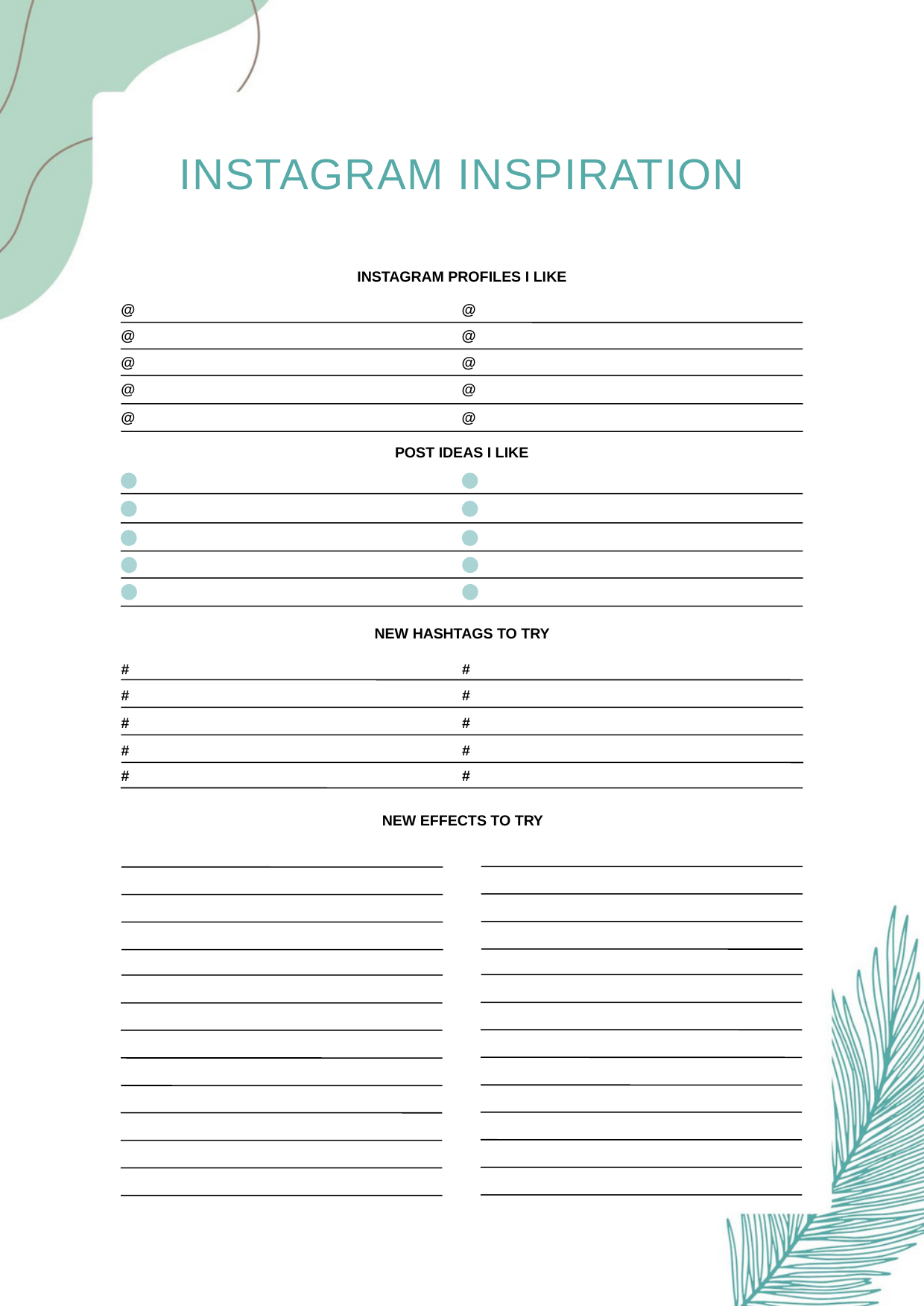

INSTAGRAM INSPIRATION
INSTAGRAM PROFILES I LIKE
@
@

@
@

@
@

@
@

@
@

POST IDEAS I LIKE

NEW HASHTAGS TO TRY
#
#

#
#

#
#

#
#

#
#

NEW EFFECTS TO TRY